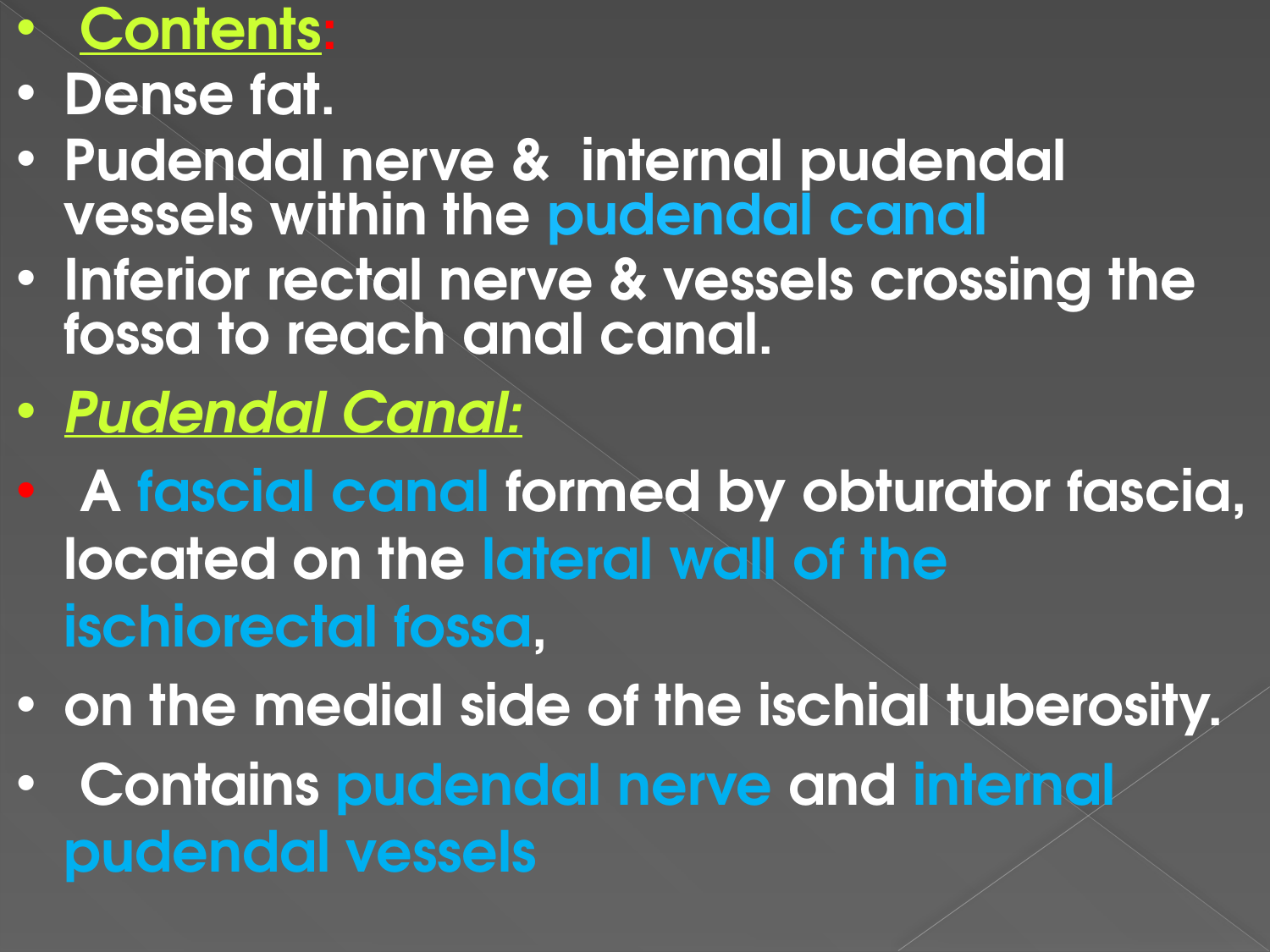

Contents:
Dense fat.
Pudendal nerve &  internal pudendal vessels within the pudendal canal
Inferior rectal nerve & vessels crossing the fossa to reach anal canal.
Pudendal Canal:
 A fascial canal formed by obturator fascia, located on the lateral wall of the ischiorectal fossa,
on the medial side of the ischial tuberosity.
 Contains pudendal nerve and internal pudendal vessels